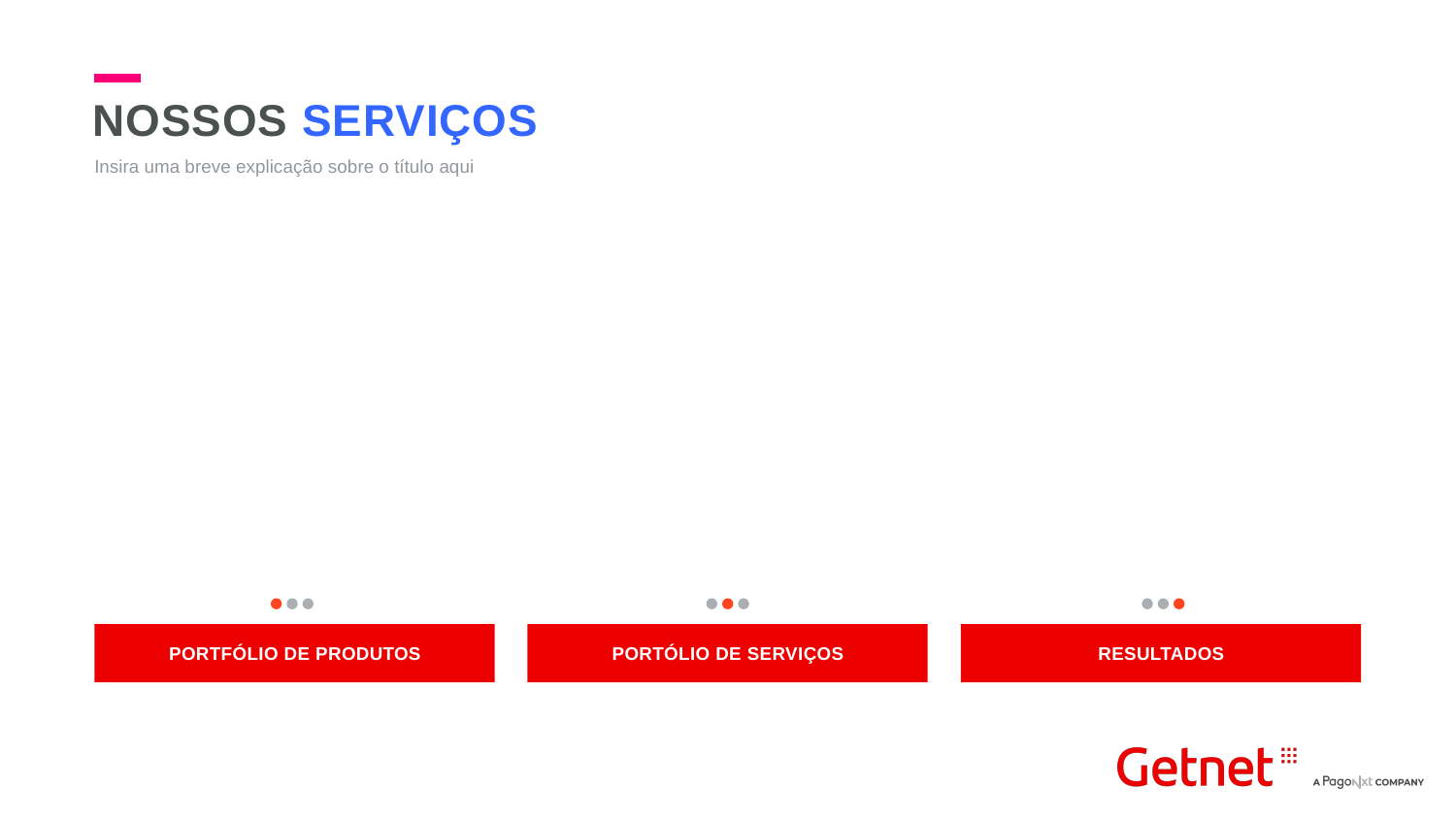

nossos serviços
Insira uma breve explicação sobre o título aqui

Portfólio de produtos
Portólio de serviços
resultados